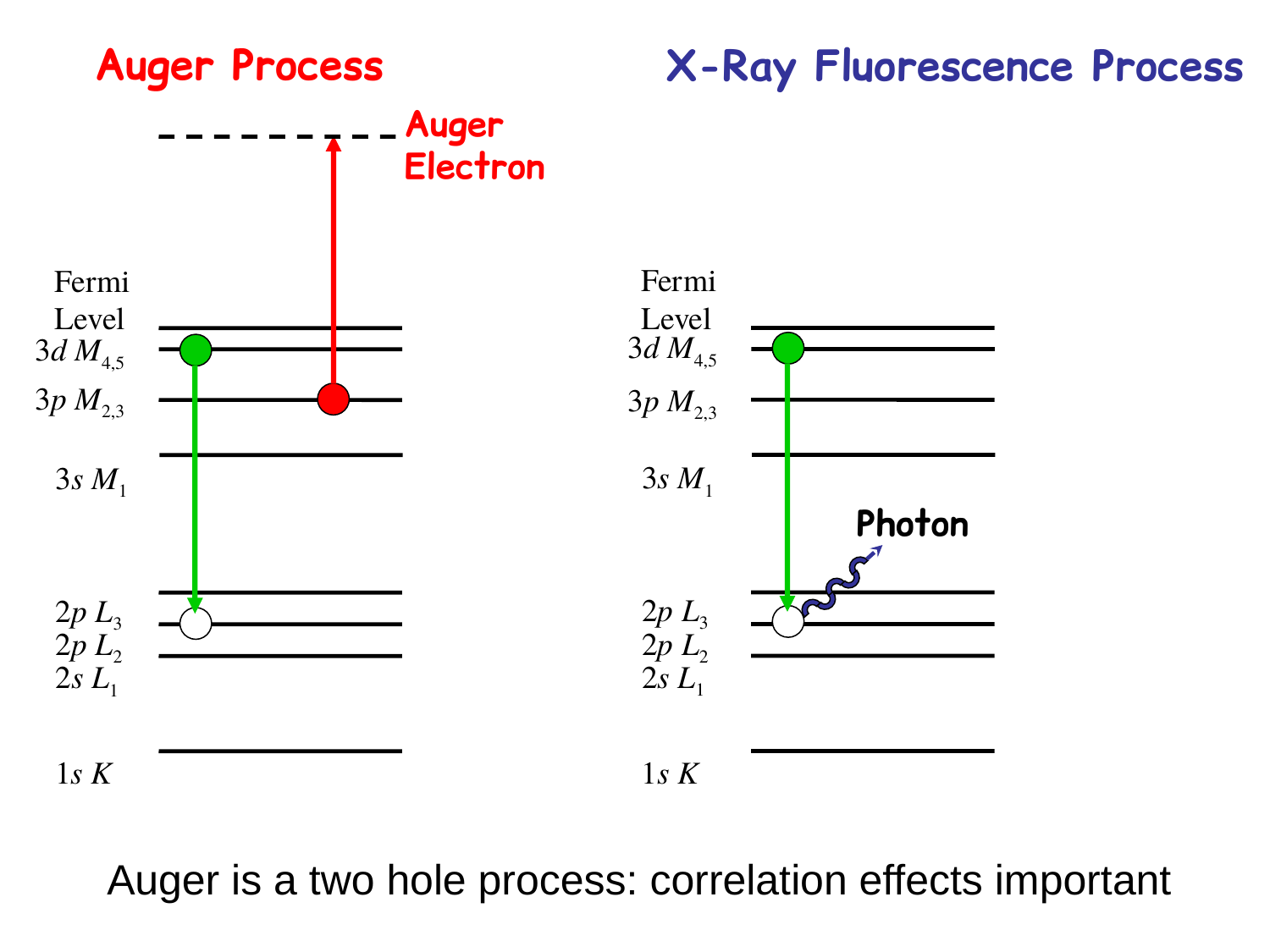

Auger Process
X-Ray Fluorescence Process
Auger
Electron

Fermi
Level
3d M4,5

3p M2,3
3s M1
Photon

2p L3
2p L2
2s L1
1s K
Fermi
Level
3d M4,5

3p M2,3

3s M1

2p L3

2p L2

2s L1

1s K

Auger is a two hole process: correlation effects important